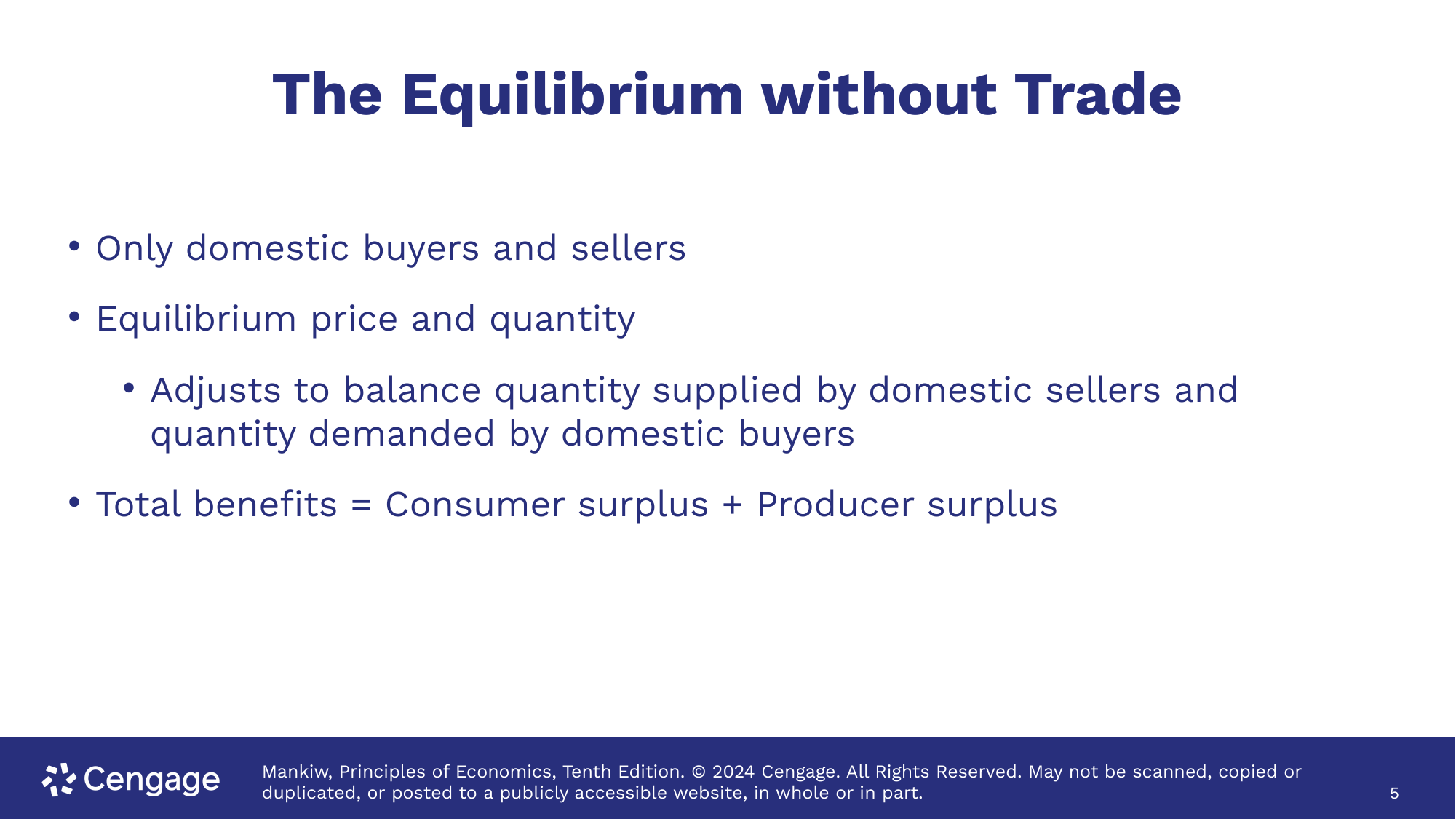

# The Equilibrium without Trade
Only domestic buyers and sellers
Equilibrium price and quantity
Adjusts to balance quantity supplied by domestic sellers and quantity demanded by domestic buyers
Total benefits = Consumer surplus + Producer surplus